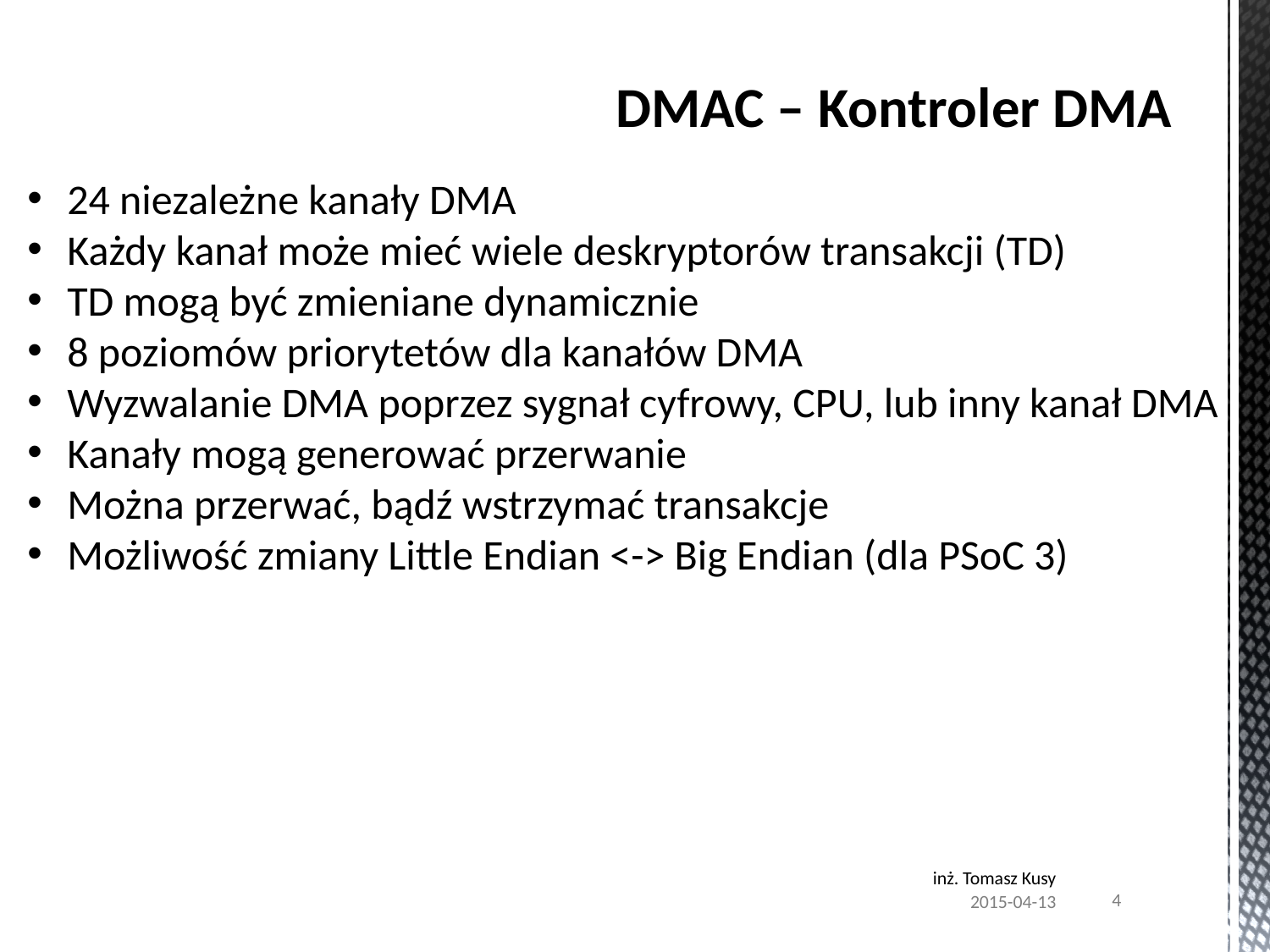

# DMAC – Kontroler DMA
24 niezależne kanały DMA
Każdy kanał może mieć wiele deskryptorów transakcji (TD)
TD mogą być zmieniane dynamicznie
8 poziomów priorytetów dla kanałów DMA
Wyzwalanie DMA poprzez sygnał cyfrowy, CPU, lub inny kanał DMA
Kanały mogą generować przerwanie
Można przerwać, bądź wstrzymać transakcje
Możliwość zmiany Little Endian <-> Big Endian (dla PSoC 3)
inż. Tomasz Kusy
4
2015-04-13